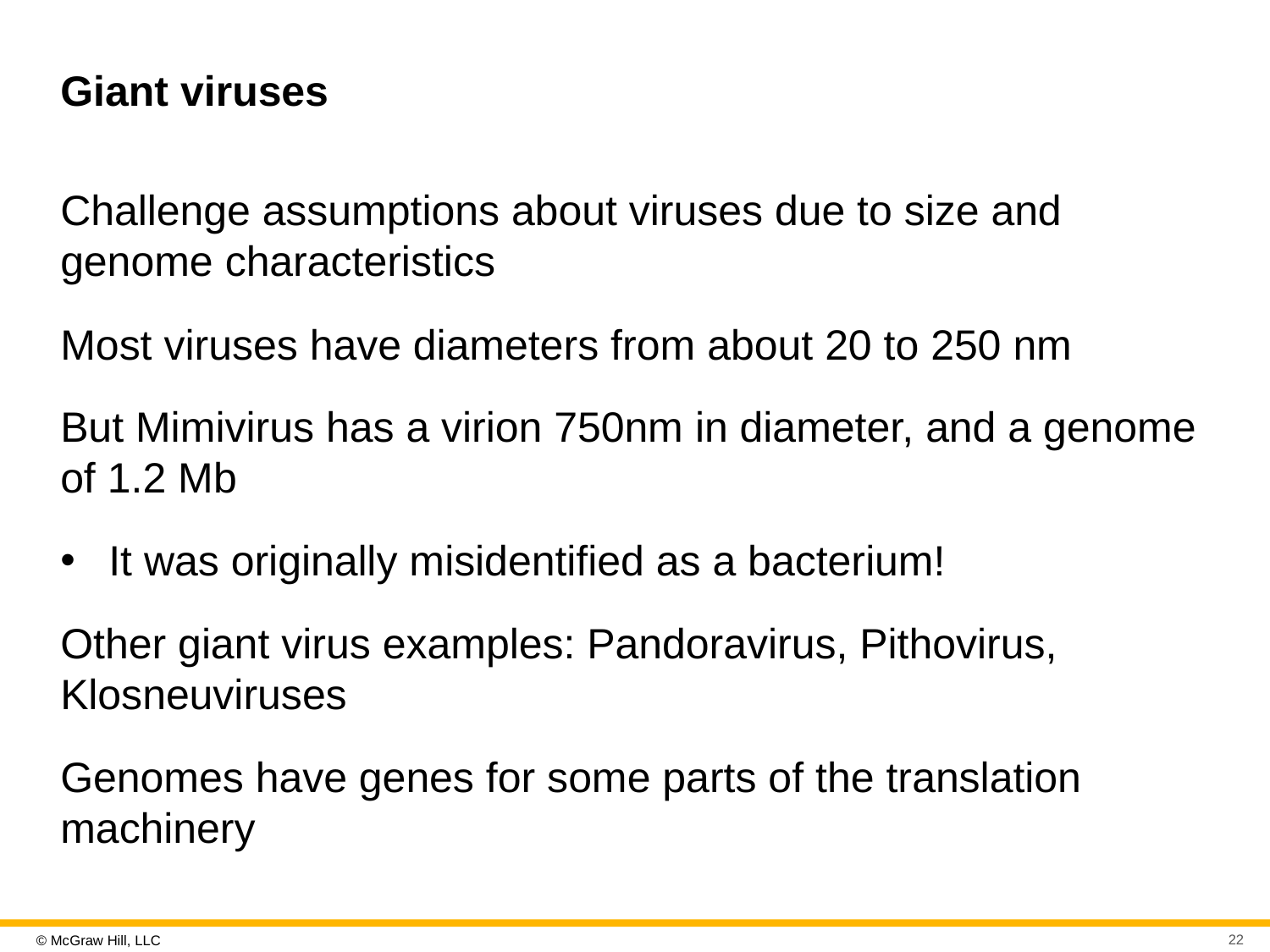

# Giant viruses
Challenge assumptions about viruses due to size and genome characteristics
Most viruses have diameters from about 20 to 250 nm
But Mimivirus has a virion 750nm in diameter, and a genome of 1.2 Mb
It was originally misidentified as a bacterium!
Other giant virus examples: Pandoravirus, Pithovirus, Klosneuviruses
Genomes have genes for some parts of the translation machinery
22